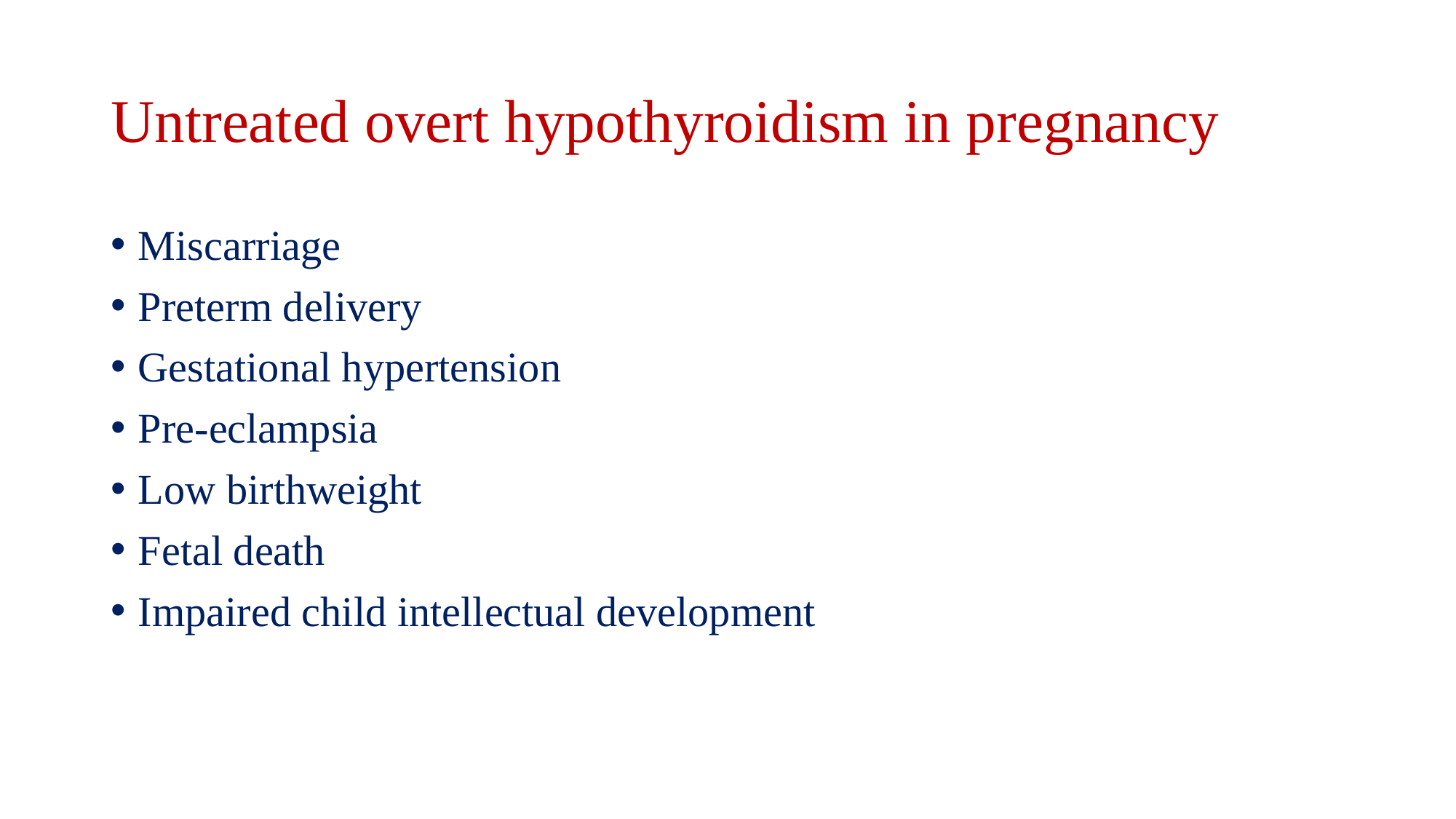

# Untreated overt hypothyroidism in pregnancy
Miscarriage
Preterm delivery
Gestational hypertension
Pre-eclampsia
Low birthweight
Fetal death
Impaired child intellectual development